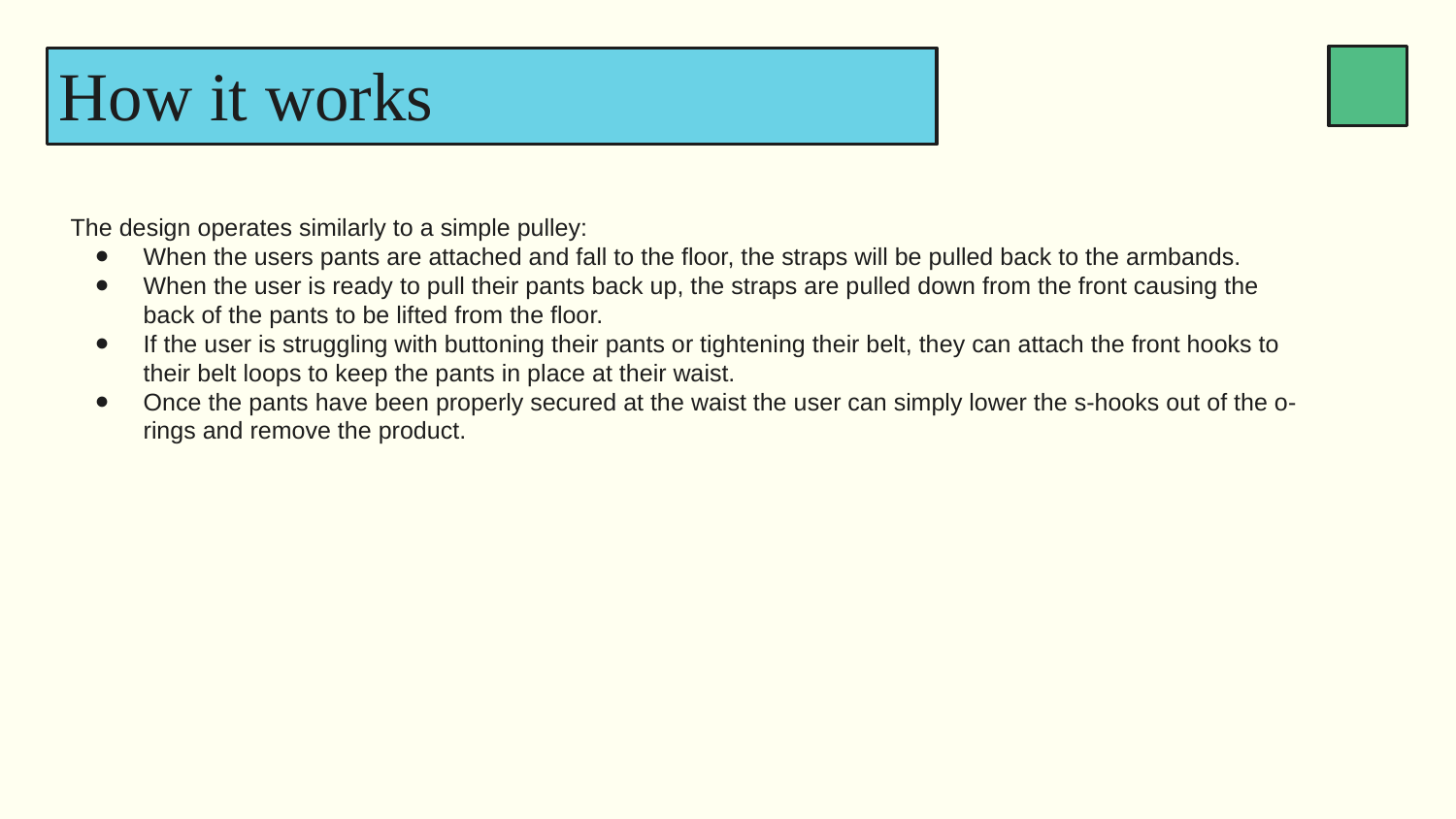

# How it works
The design operates similarly to a simple pulley:
When the users pants are attached and fall to the floor, the straps will be pulled back to the armbands.
When the user is ready to pull their pants back up, the straps are pulled down from the front causing the back of the pants to be lifted from the floor.
If the user is struggling with buttoning their pants or tightening their belt, they can attach the front hooks to their belt loops to keep the pants in place at their waist.
Once the pants have been properly secured at the waist the user can simply lower the s-hooks out of the o-rings and remove the product.